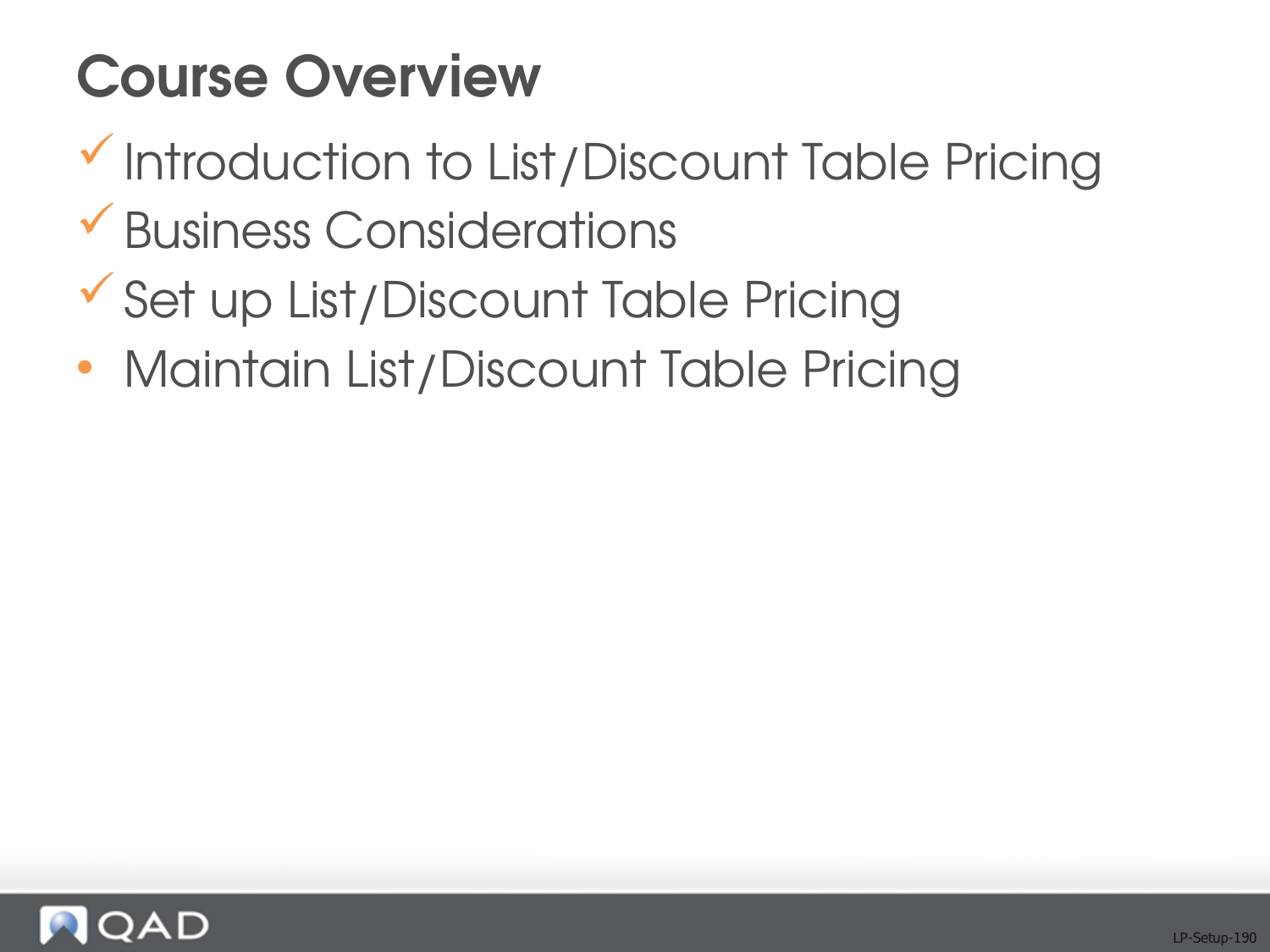

# Course Overview
Introduction to List/Discount Table Pricing
Business Considerations
Set up List/Discount Table Pricing
Maintain List/Discount Table Pricing
LP-Setup-190